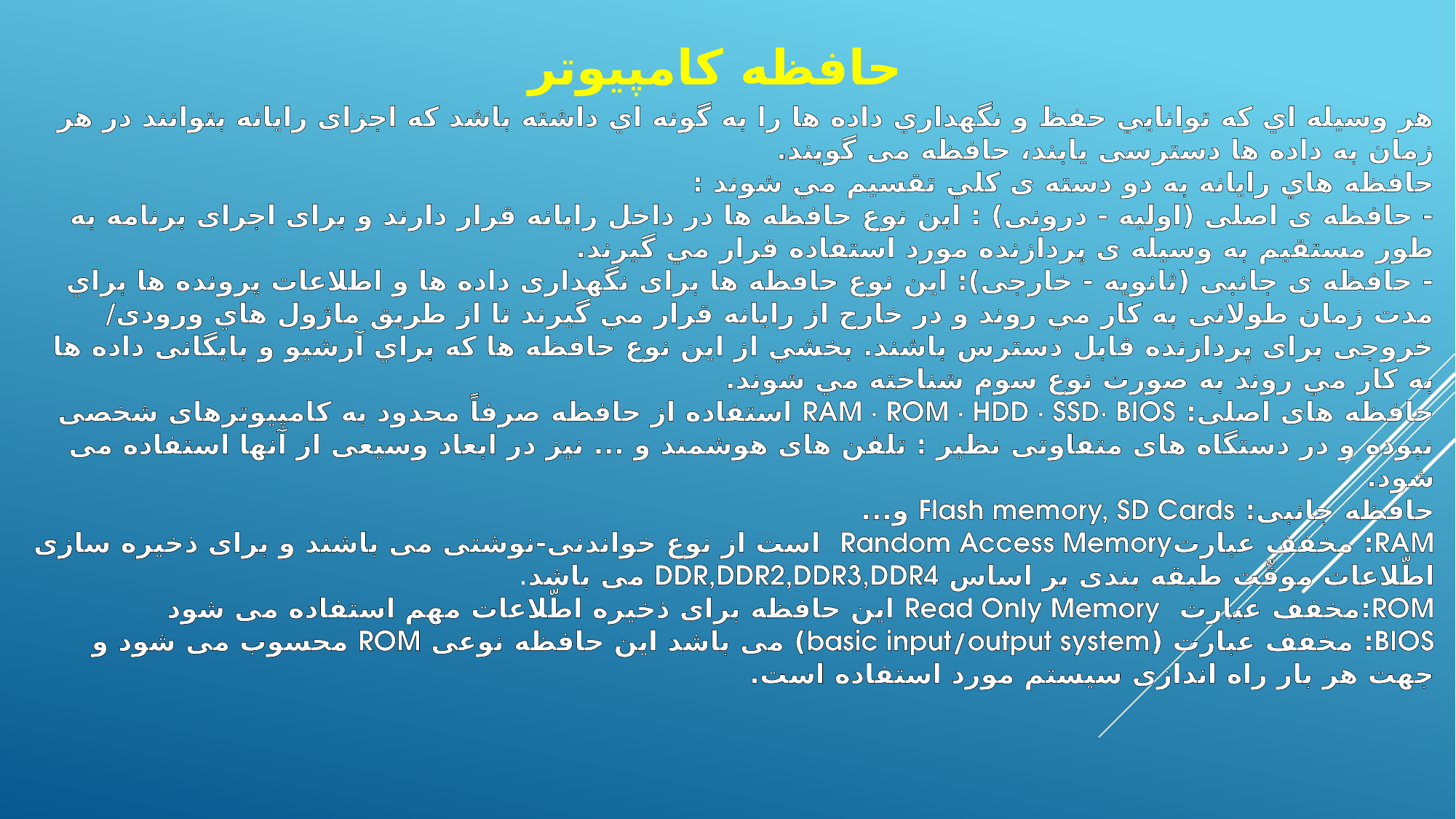

حافظه کامپیوتر
هر وسيله اي كه توانايي حفظ و نگهداري داده ها را به گونه اي داشته باشد كه اجزای رايانه بتوانند در هر زمان به داده ها دسترسی یابند، حافظه می گویند.
حافظه هاي رايانه به دو دسته ی كلي تقسیم مي شوند :
- حافظه ی اصلی (اوليه - درونی) : اين نوع حافظه ها در داخل رايانه قرار دارند و برای اجرای برنامه به طور مستقیم به وسیله ی پردازنده مورد استفاده قرار مي گيرند.
- حافظه ی جانبی (ثانویه - خارجی): این نوع حافظه ها برای نگهداری داده ها و اطلاعات پرونده ها براي مدت زمان طولانی به كار مي روند و در خارج از رایانه قرار مي گيرند تا از طریق ماژول هاي ورودی/ خروجی برای پردازنده قابل دسترس باشند. بخشي از اين نوع حافظه ها كه براي آرشيو و بایگانی داده ها به كار مي روند به صورت نوع سوم شناخته مي شوند.
حافظه های اصلی: RAM · ROM · HDD · SSD· BIOS استفاده از حافظه صرفاً محدود به کامپیوترهای شخصی نبوده و در دستگاه های متفاوتی نظیر : تلفن های هوشمند و ... نیز در ابعاد وسیعی از آنها استفاده می شود.
حافظه جانبی: Flash memory, SD Cards و...
RAM: مخفف عبارتRandom Access Memory  است از نوع خواندنی-نوشتی می باشند و برای ذخیره سازی اطّلاعات موقّت طبقه بندی بر اساس DDR,DDR2,DDR3,DDR4 می باشد.
ROM:مخفف عبارت  Read Only Memory این حافظه برای ذخیره اطّلاعات مهم استفاده می شود
BIOS: مخفف عبارت (basic input/output system) می باشد این حافظه نوعی ROM محسوب می شود و جهت هر بار راه اندازی سیستم مورد استفاده است.